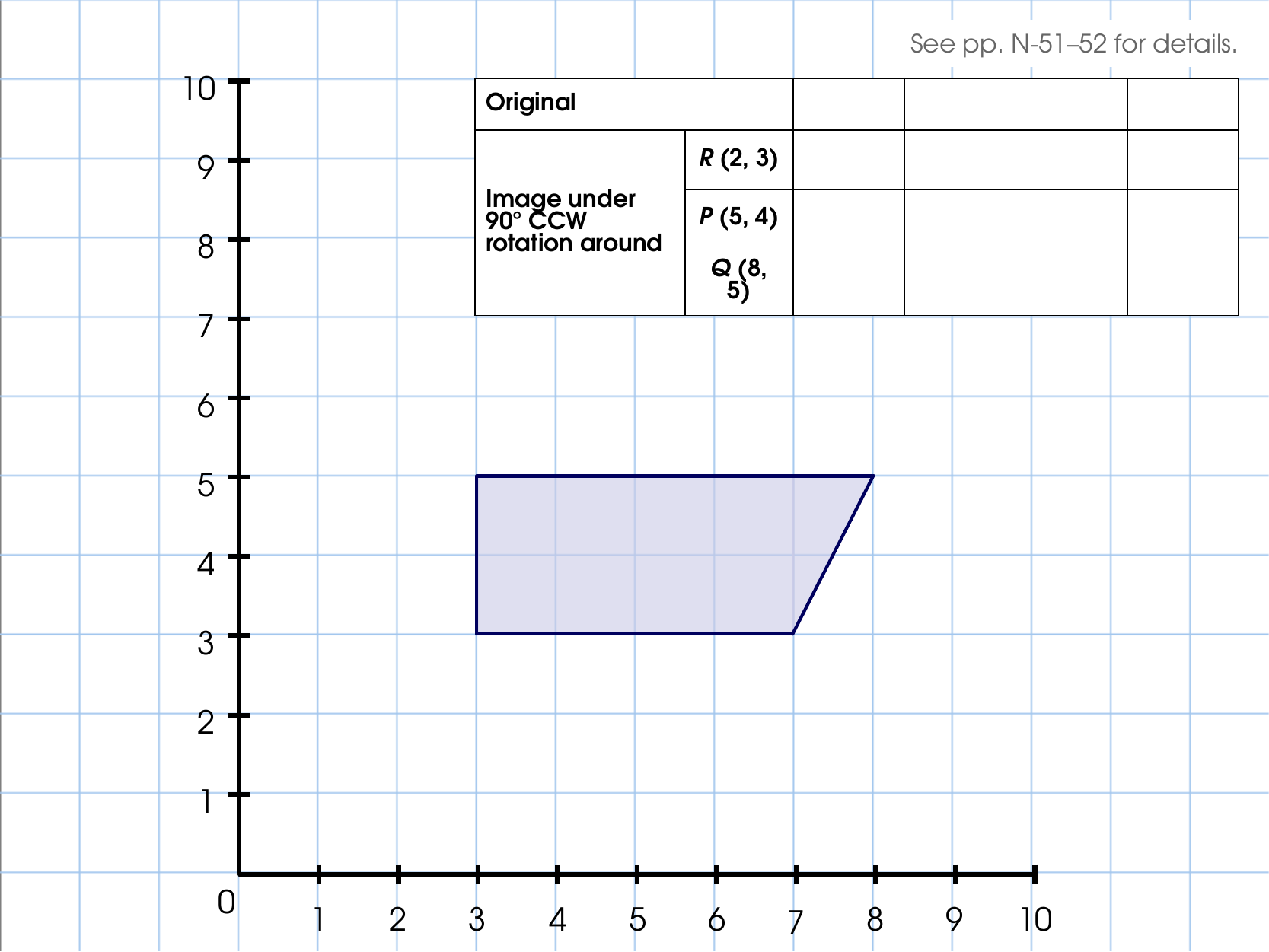

See pp. N-51–52 for details.

10
9
8
7
6
5
4
3
2
1
0
1
2
3
4
5
6
8
9
10
7
| Original |  |  |  |  |  |
| --- | --- | --- | --- | --- | --- |
| Image under 90° CCW rotation around | R (2, 3) |  |  |  |  |
|  | P (5, 4) |  |  |  |  |
|  | Q (8, 5) |  |  |  |  |